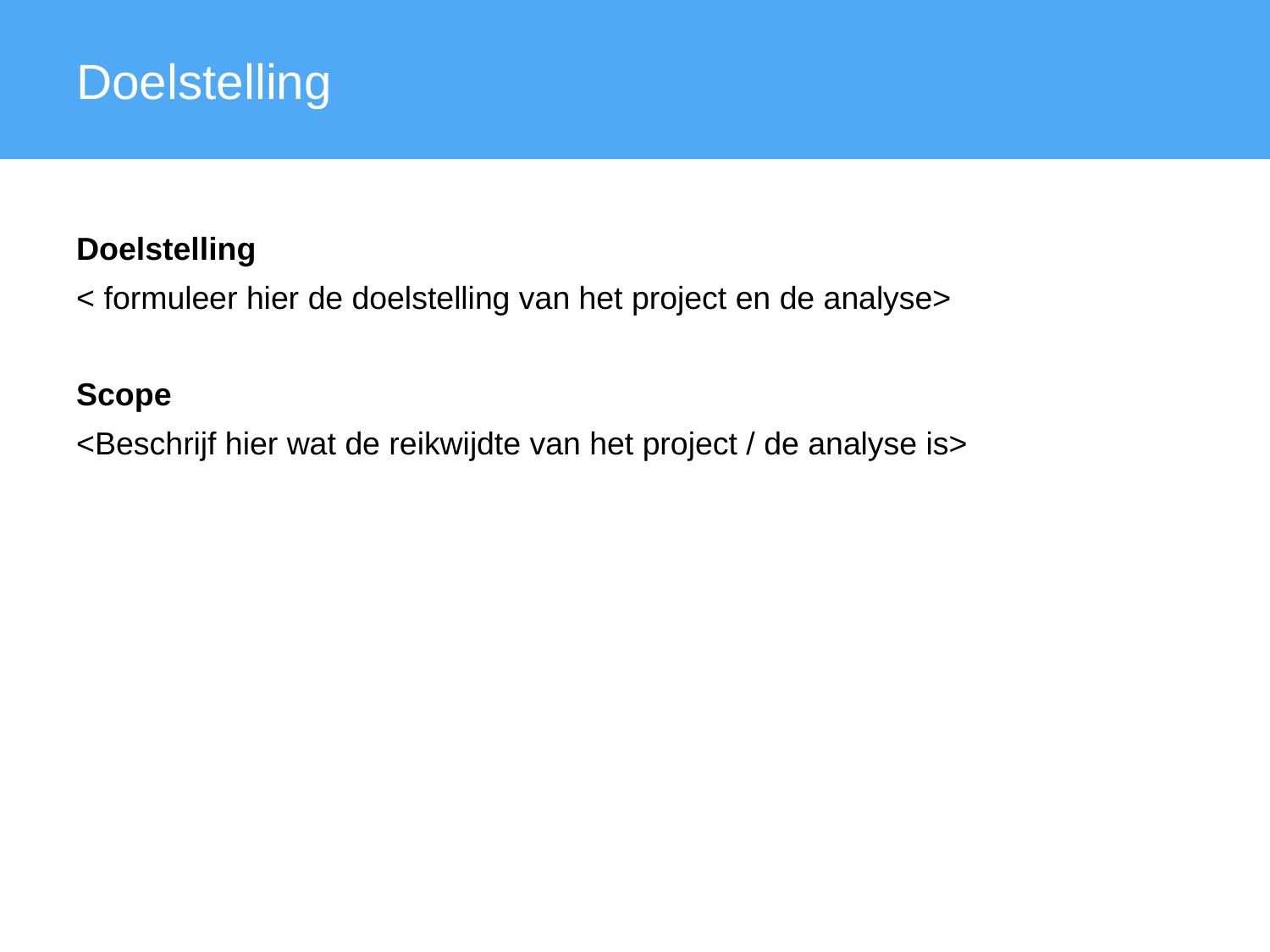

Doelstelling
Doelstelling
< formuleer hier de doelstelling van het project en de analyse>

Scope
<Beschrijf hier wat de reikwijdte van het project / de analyse is>